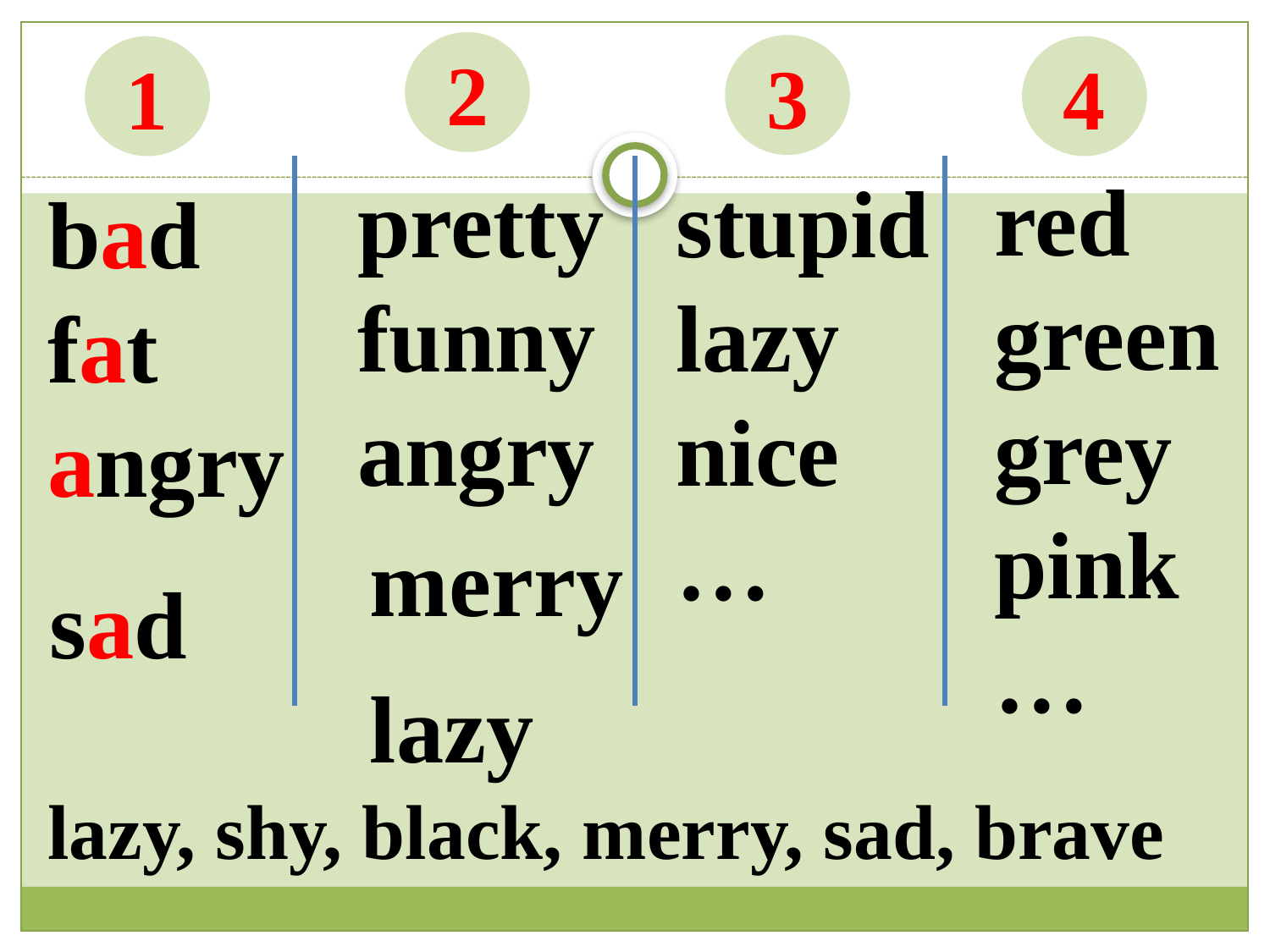

2
3
1
4
red
green
grey
pink
…
pretty funny angry
stupid
lazy
nice
…
bad
fat
angry

sad
merry
lazy
lazy, shy, black, merry, sad, brave